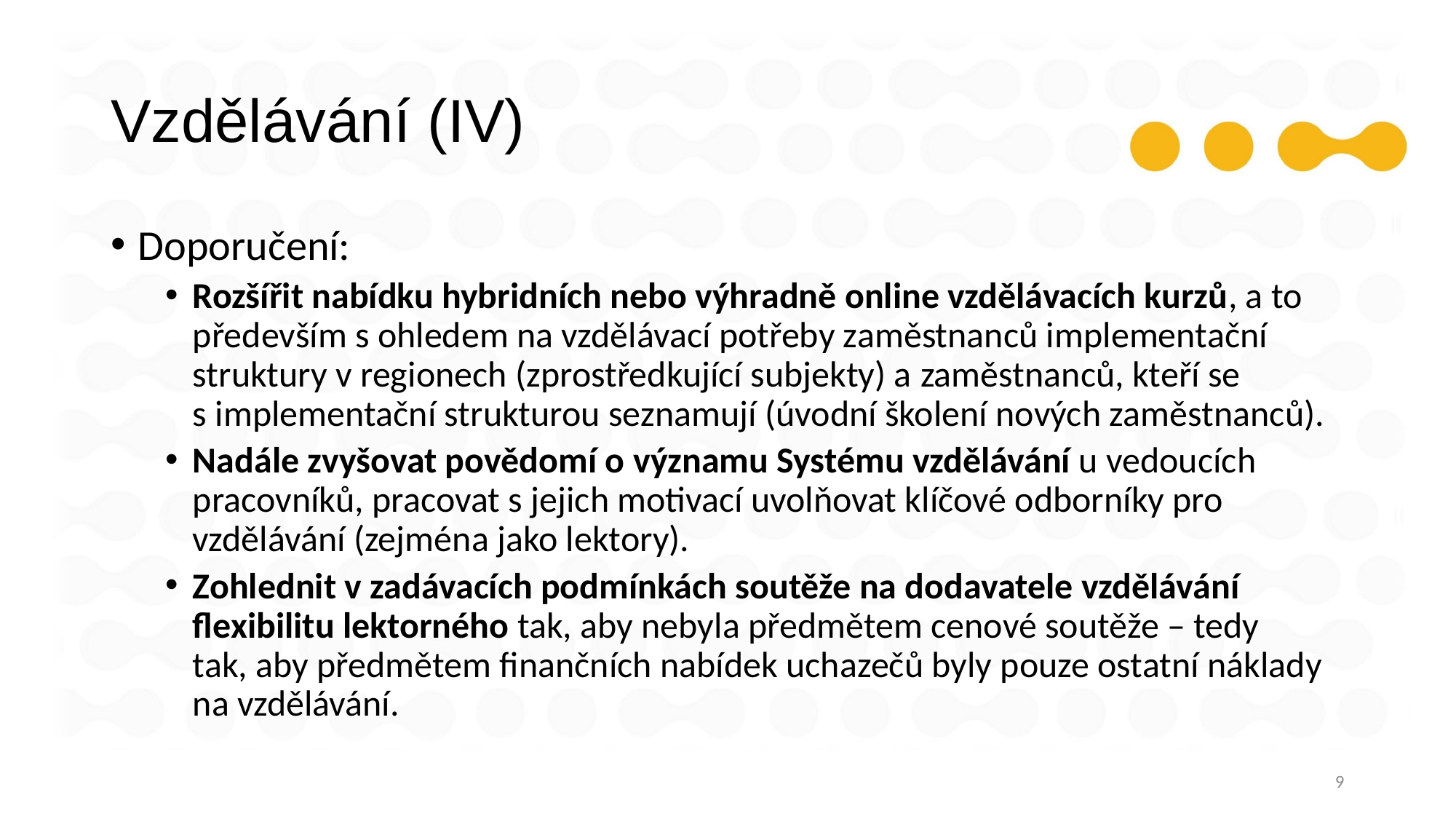

# Vzdělávání (IV)
Doporučení:
Rozšířit nabídku hybridních nebo výhradně online vzdělávacích kurzů, a to především s ohledem na vzdělávací potřeby zaměstnanců implementační struktury v regionech (zprostředkující subjekty) a zaměstnanců, kteří se s implementační strukturou seznamují (úvodní školení nových zaměstnanců).
Nadále zvyšovat povědomí o významu Systému vzdělávání u vedoucích pracovníků, pracovat s jejich motivací uvolňovat klíčové odborníky pro vzdělávání (zejména jako lektory).
Zohlednit v zadávacích podmínkách soutěže na dodavatele vzdělávání  flexibilitu lektorného tak, aby nebyla předmětem cenové soutěže – tedy  tak, aby předmětem finančních nabídek uchazečů byly pouze ostatní náklady na vzdělávání.

9